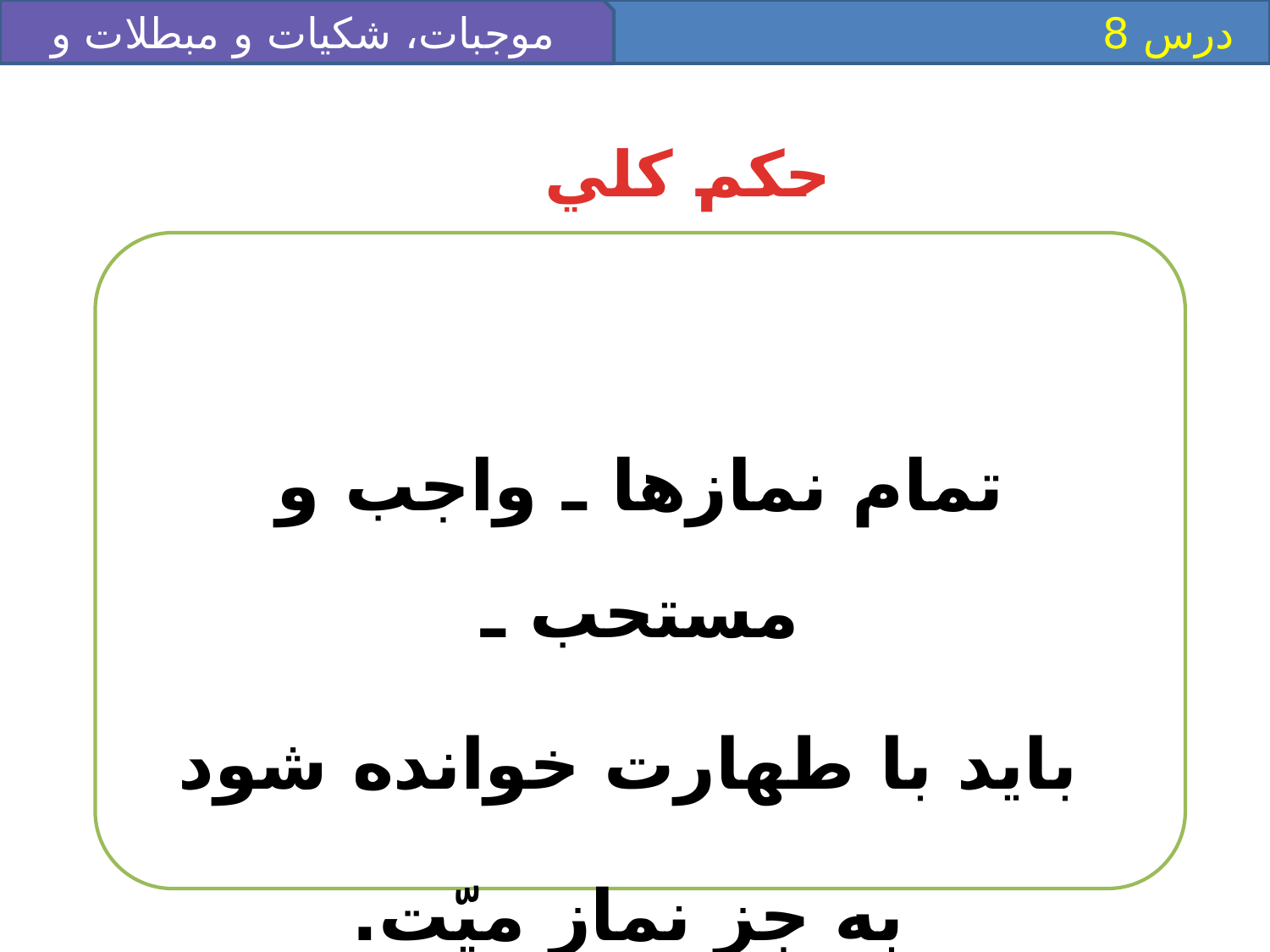

موجبات، شکيات و مبطلات و ضو
 درس 8
حکم کلي

تمام نمازها ـ واجب و مستحب ـ
 بايد با طهارت خوانده شود
 به جز نماز ميّت.